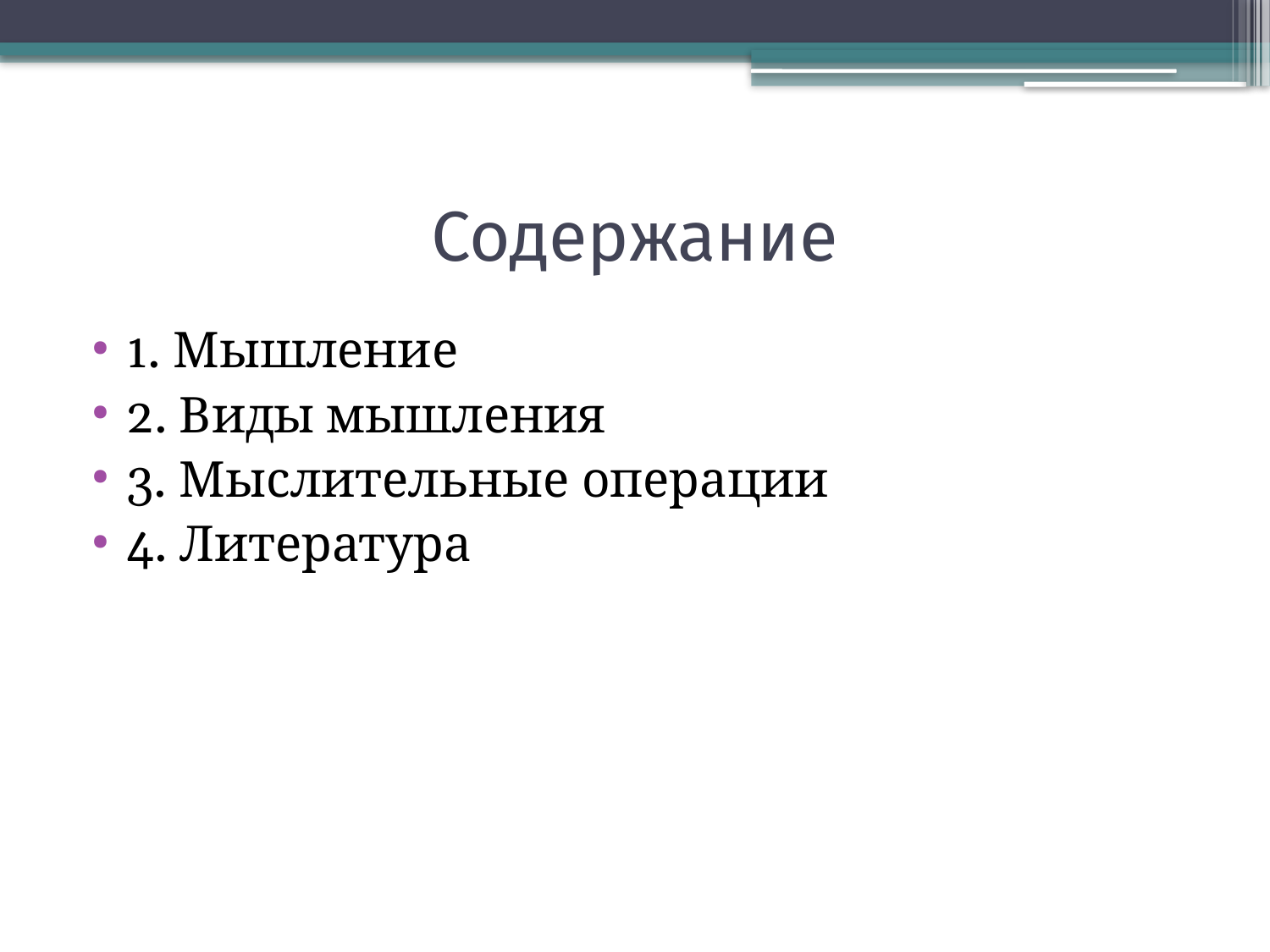

# Содержание
1. Мышление
2. Виды мышления
3. Мыслительные операции
4. Литература